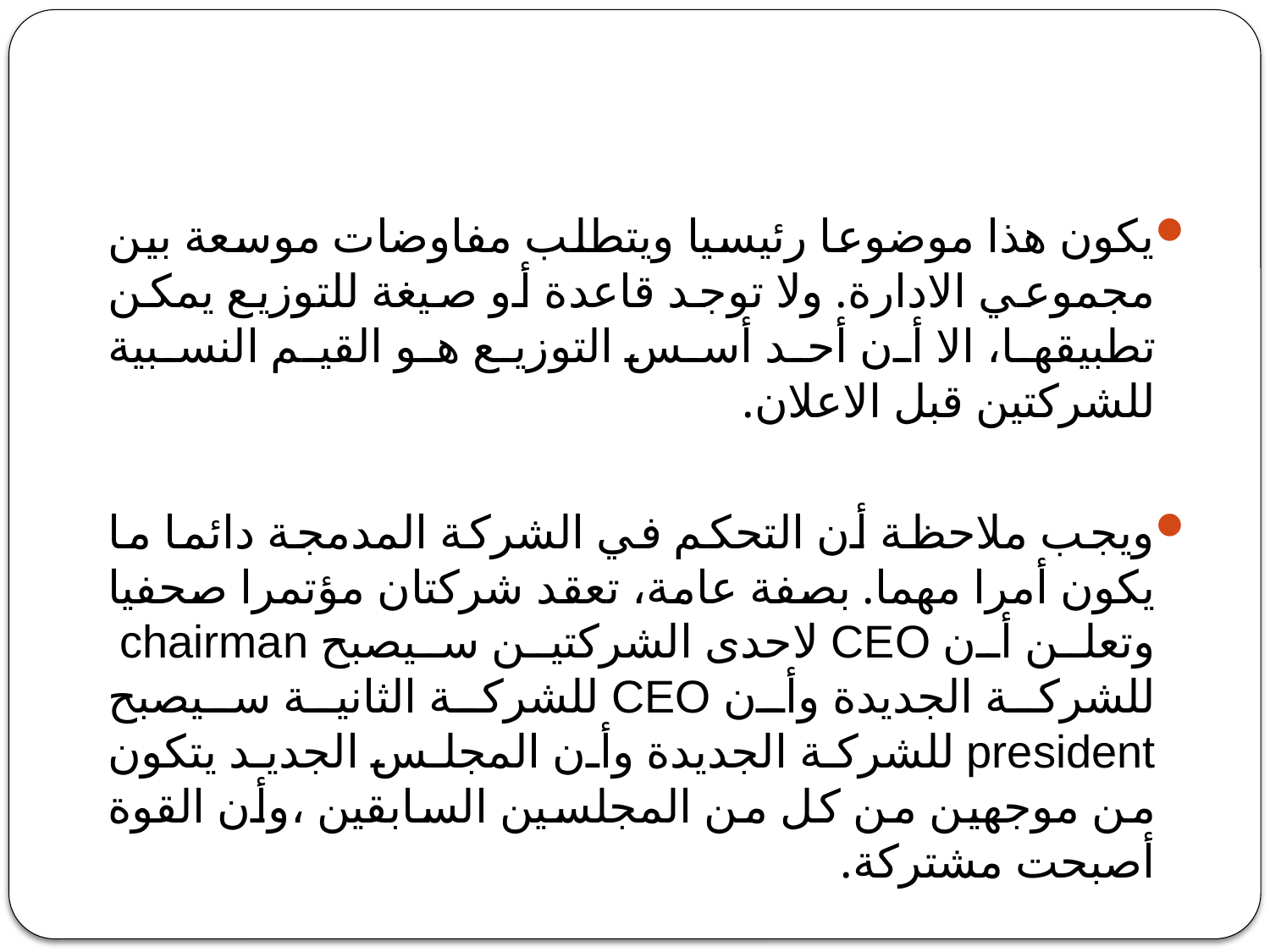

#
يكون هذا موضوعا رئيسيا ويتطلب مفاوضات موسعة بين مجموعي الادارة. ولا توجد قاعدة أو صيغة للتوزيع يمكن تطبيقها، الا أن أحد أسس التوزيع هو القيم النسبية للشركتين قبل الاعلان.

ويجب ملاحظة أن التحكم في الشركة المدمجة دائما ما يكون أمرا مهما. بصفة عامة، تعقد شركتان مؤتمرا صحفيا وتعلن أن CEO لاحدى الشركتين سيصبح chairman  للشركة الجديدة وأن CEO للشركة الثانية سيصبح president للشركة الجديدة وأن المجلس الجديد يتكون من موجهين من كل من المجلسين السابقين ،وأن القوة أصبحت مشتركة.